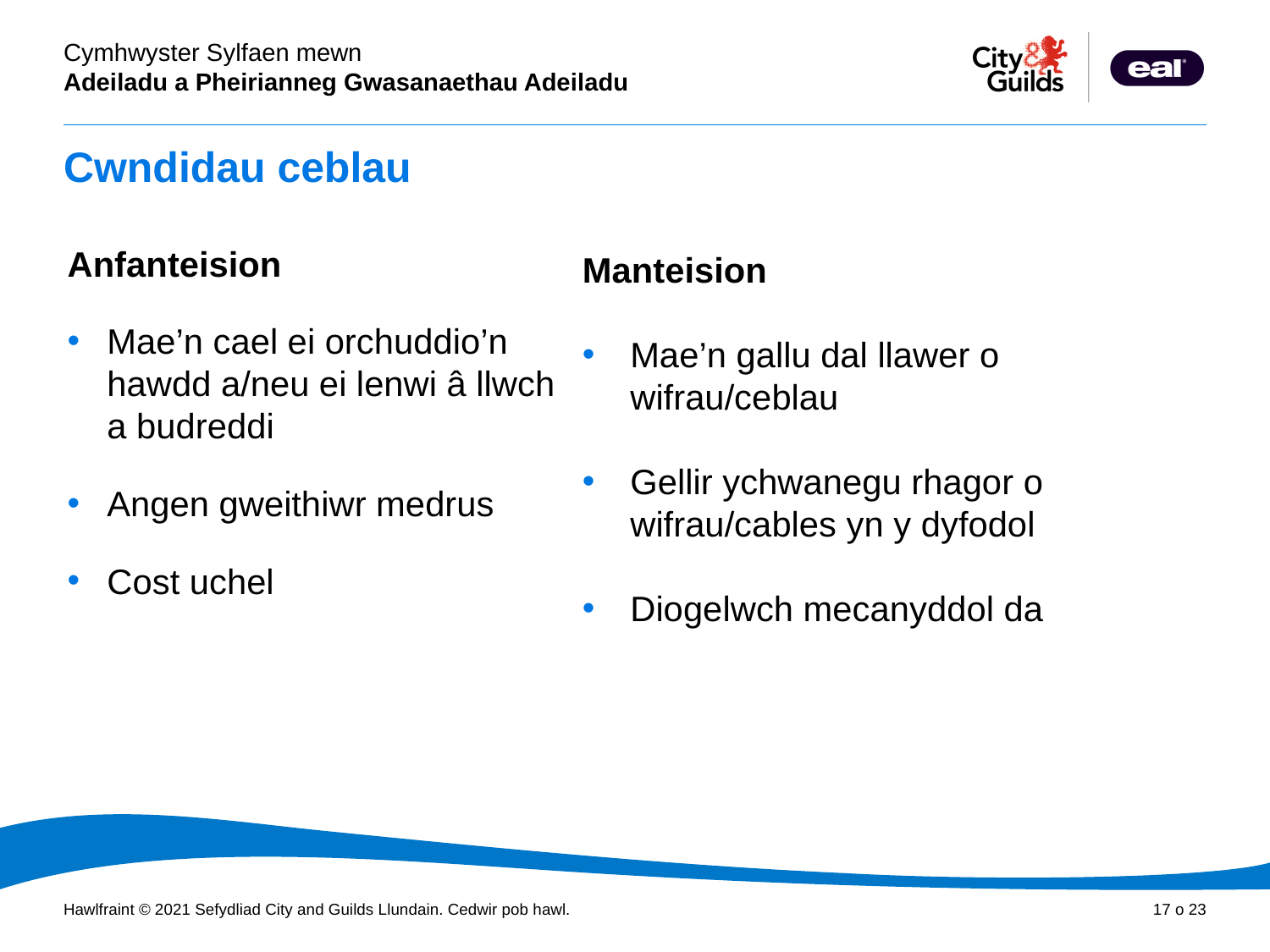

# Cwndidau ceblau
Anfanteision
Mae’n cael ei orchuddio’n hawdd a/neu ei lenwi â llwch a budreddi
Angen gweithiwr medrus
Cost uchel

Manteision

Mae’n gallu dal llawer o wifrau/ceblau

Gellir ychwanegu rhagor o wifrau/cables yn y dyfodol

Diogelwch mecanyddol da